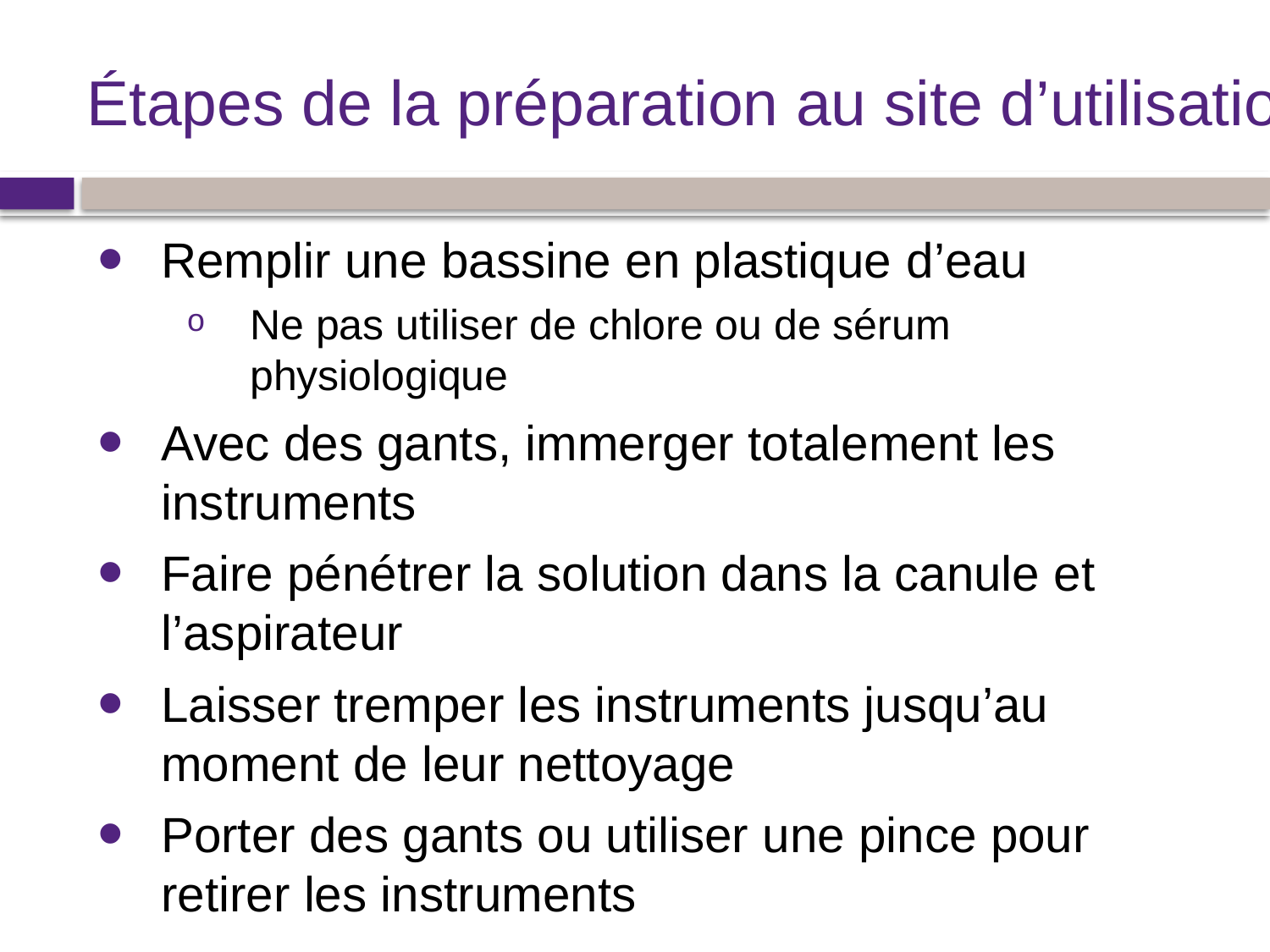

# Étapes de la préparation au site d’utilisation
Remplir une bassine en plastique d’eau
Ne pas utiliser de chlore ou de sérum physiologique
Avec des gants, immerger totalement les instruments
Faire pénétrer la solution dans la canule et l’aspirateur
Laisser tremper les instruments jusqu’au moment de leur nettoyage
Porter des gants ou utiliser une pince pour retirer les instruments